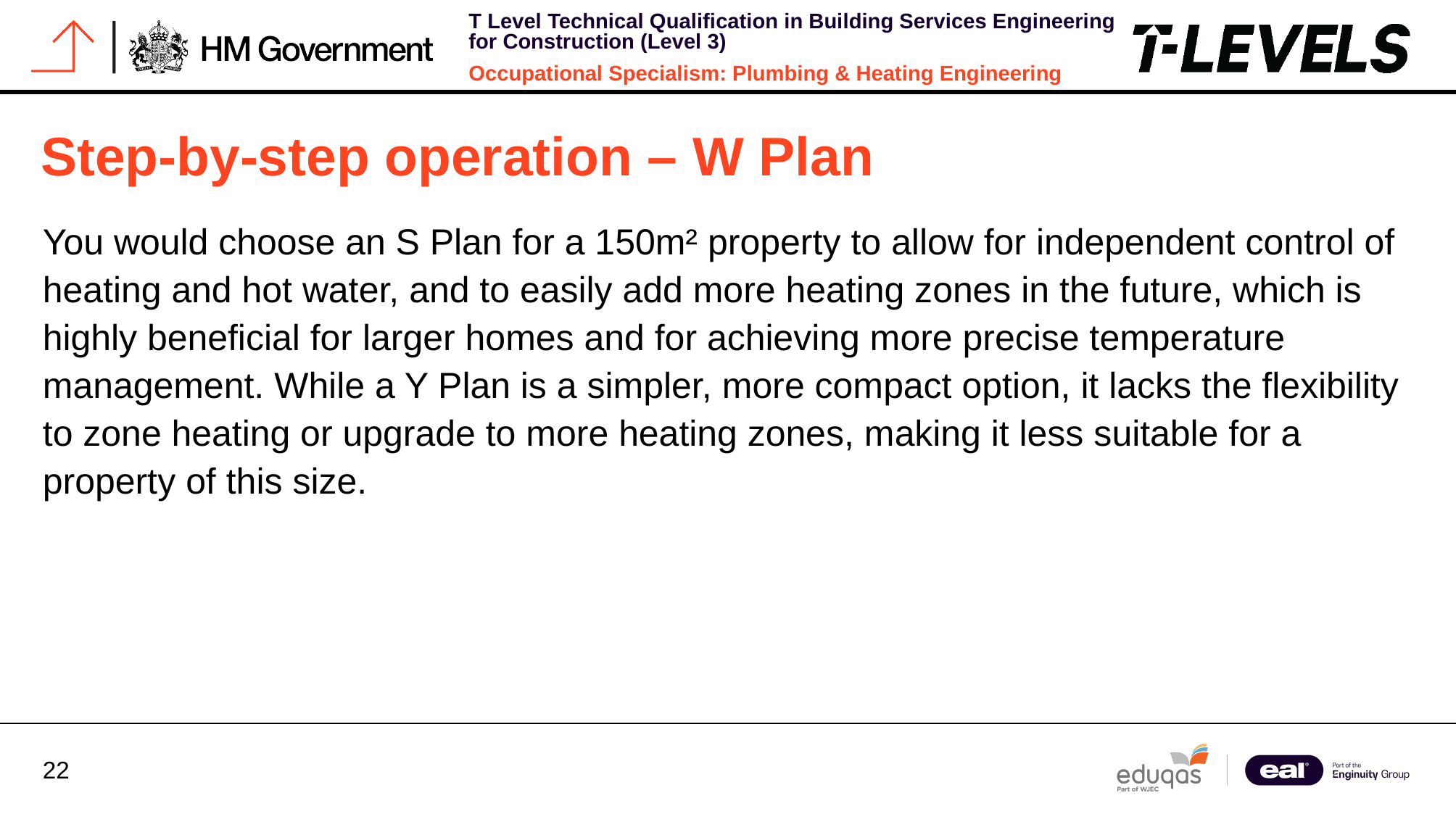

# Step-by-step operation – W Plan
You would choose an S Plan for a 150m² property to allow for independent control of heating and hot water, and to easily add more heating zones in the future, which is highly beneficial for larger homes and for achieving more precise temperature management. While a Y Plan is a simpler, more compact option, it lacks the flexibility to zone heating or upgrade to more heating zones, making it less suitable for a property of this size.